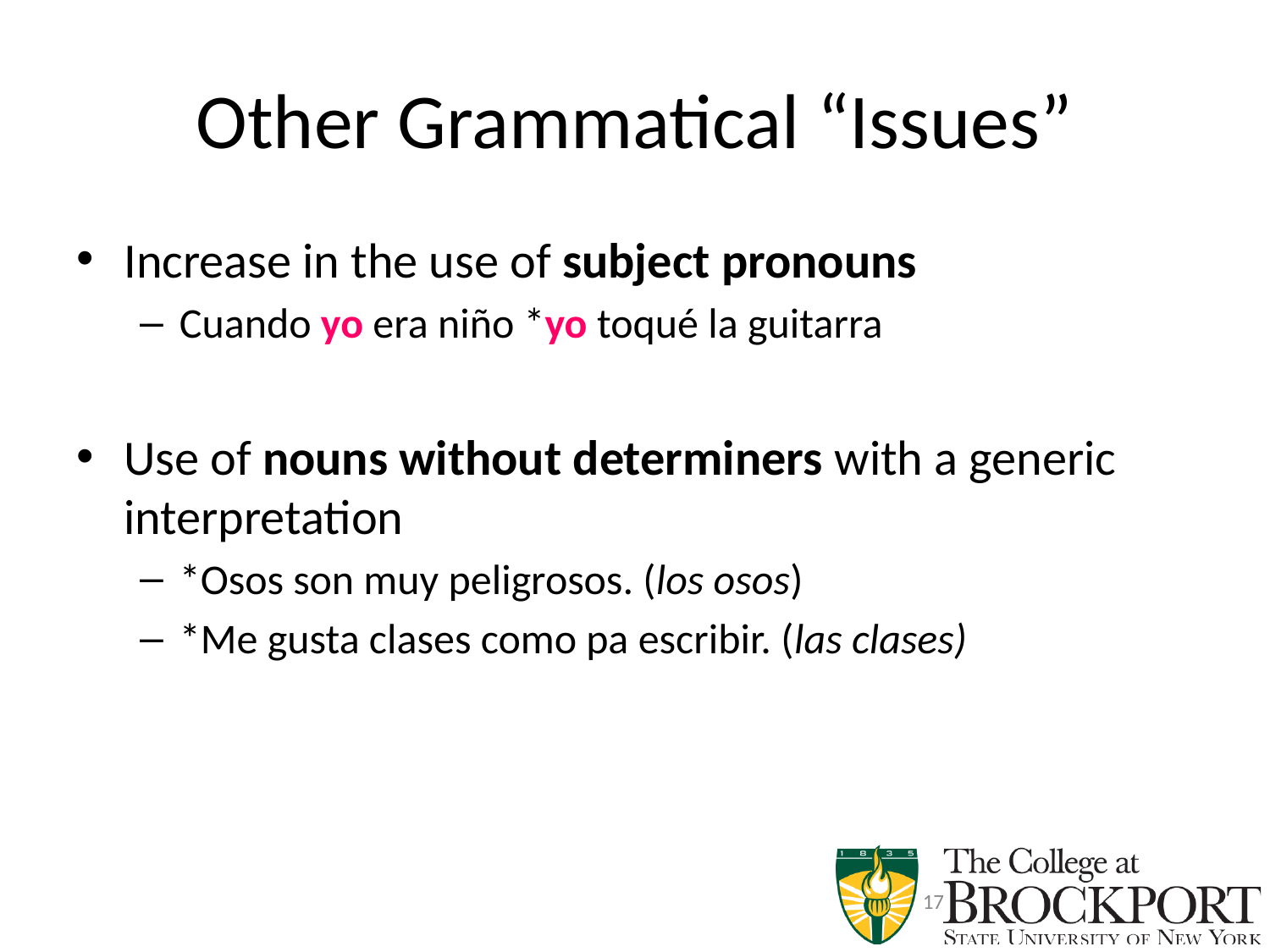

# Other Grammatical “Issues”
Increase in the use of subject pronouns
Cuando yo era niño *yo toqué la guitarra

Use of nouns without determiners with a generic interpretation
*Osos son muy peligrosos. (los osos)
*Me gusta clases como pa escribir. (las clases)

17